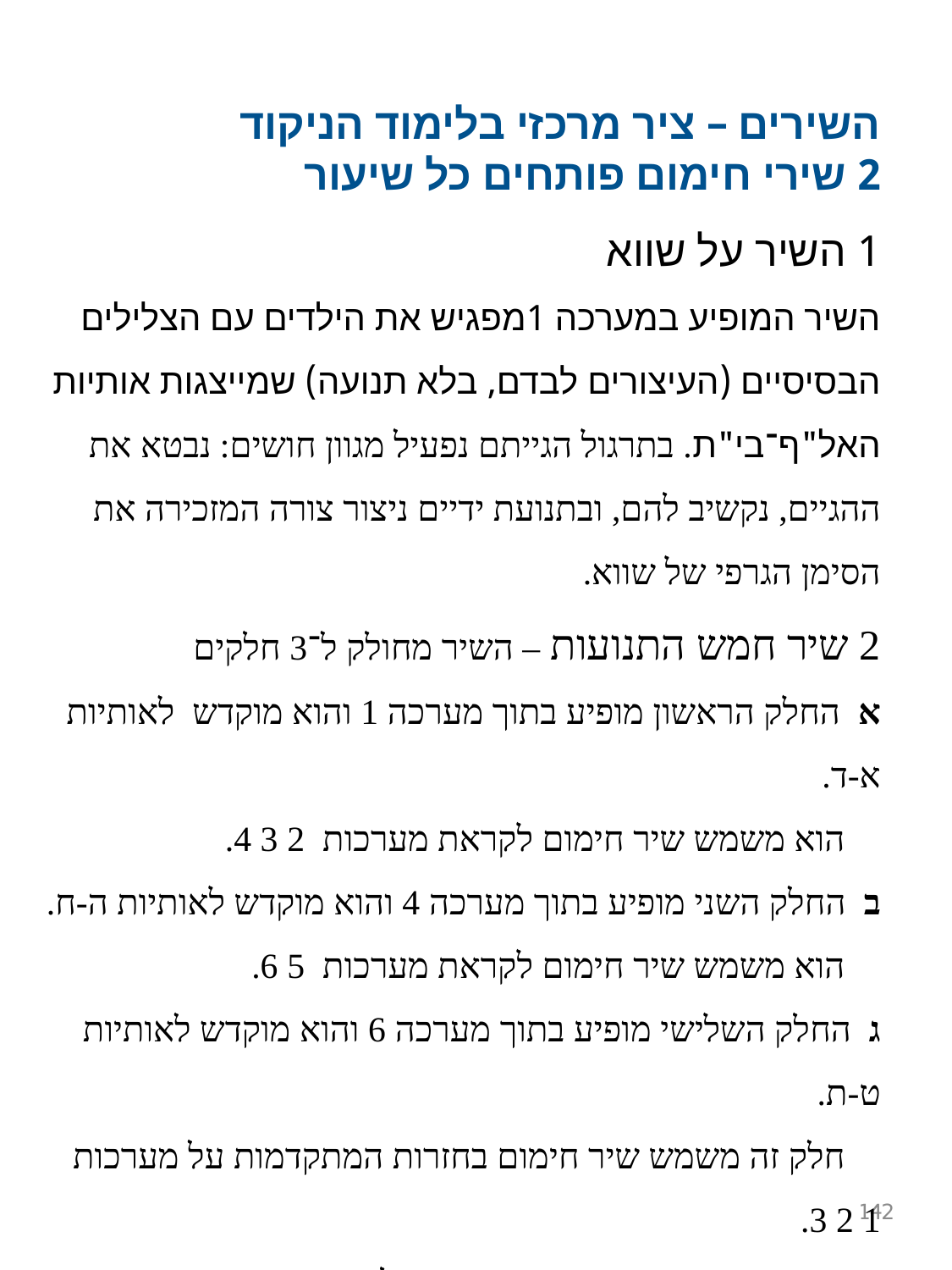

השירים – ציר מרכזי בלימוד הניקוד
2 שירי חימום פותחים כל שיעור
1 השיר על שווא
השיר המופיע במערכה 1מפגיש את הילדים עם הצלילים הבסיסיים (העיצורים לבדם, בלא תנועה) שמייצגות אותיות האל"ף־בי"ת. בתרגול הגייתם נפעיל מגוון חושים: נבטא את ההגיים, נקשיב להם, ובתנועת ידיים ניצור צורה המזכירה את הסימן הגרפי של שווא.
2 שיר חמש התנועות – השיר מחולק ל־3 חלקים
א  החלק הראשון מופיע בתוך מערכה 1 והוא מוקדש  לאותיות א-ד.
    הוא משמש שיר חימום לקראת מערכות  2 3 4.
ב  החלק השני מופיע בתוך מערכה 4 והוא מוקדש לאותיות ה-ח.
    הוא משמש שיר חימום לקראת מערכות  5 6.
ג  החלק השלישי מופיע בתוך מערכה 6 והוא מוקדש לאותיות ט-ת.
    חלק זה משמש שיר חימום בחזרות המתקדמות על מערכות  1 2 3.
    בהמשך החזרות נשיר את השיר כולו  שמופיע בסוף ההדרכה.
    השיר מלווה בתנועות ידיים המחקות את מצב השפתיים בעת הפקת
    התנועות. (איורים והסברים בספר).

142